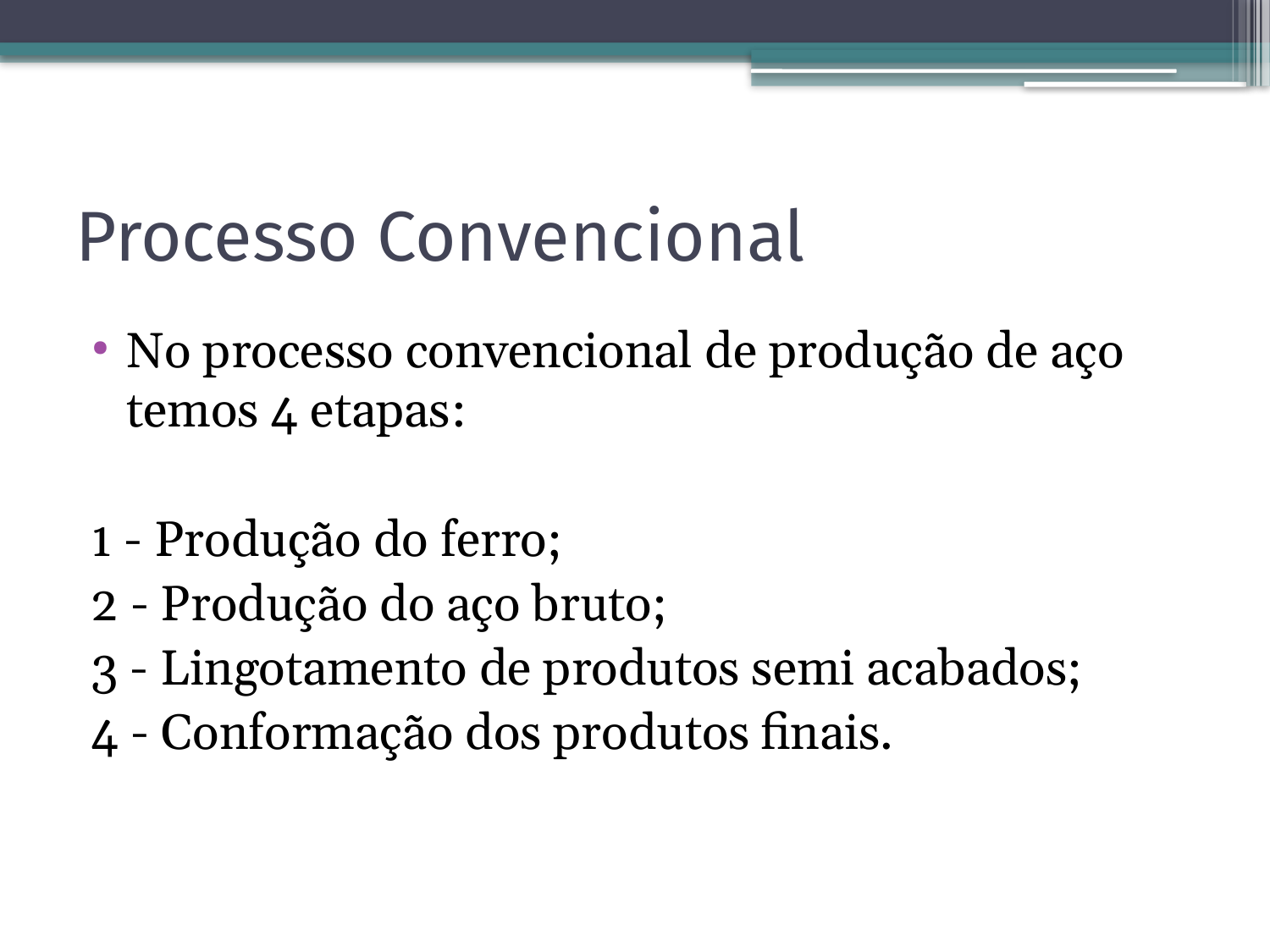

# Processo Convencional
No processo convencional de produção de aço temos 4 etapas:

1 - Produção do ferro;
2 - Produção do aço bruto;
3 - Lingotamento de produtos semi acabados;
4 - Conformação dos produtos finais.